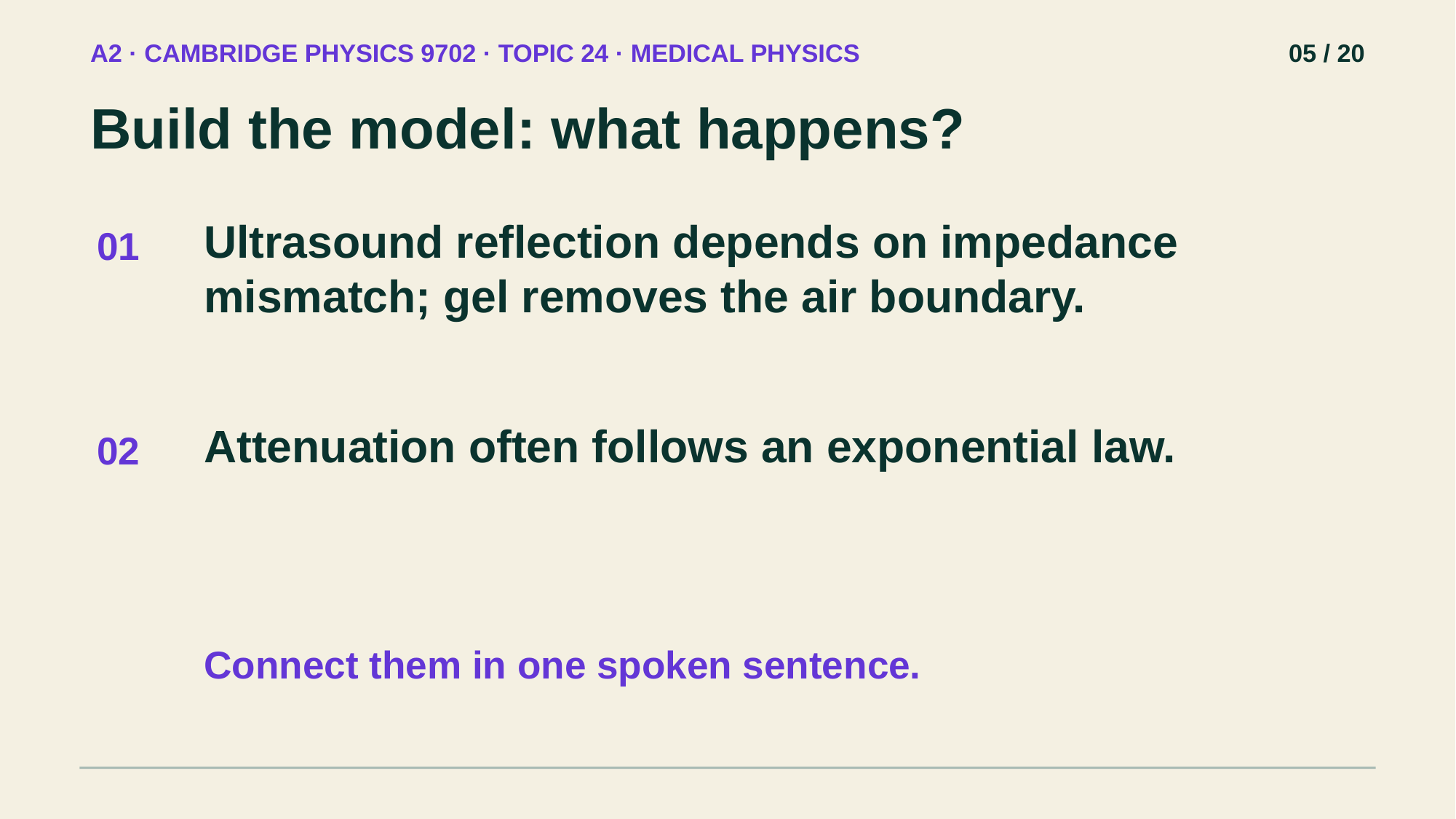

A2 · CAMBRIDGE PHYSICS 9702 · TOPIC 24 · MEDICAL PHYSICS
05 / 20
Build the model: what happens?
Ultrasound reflection depends on impedance mismatch; gel removes the air boundary.
01
Attenuation often follows an exponential law.
02
Connect them in one spoken sentence.